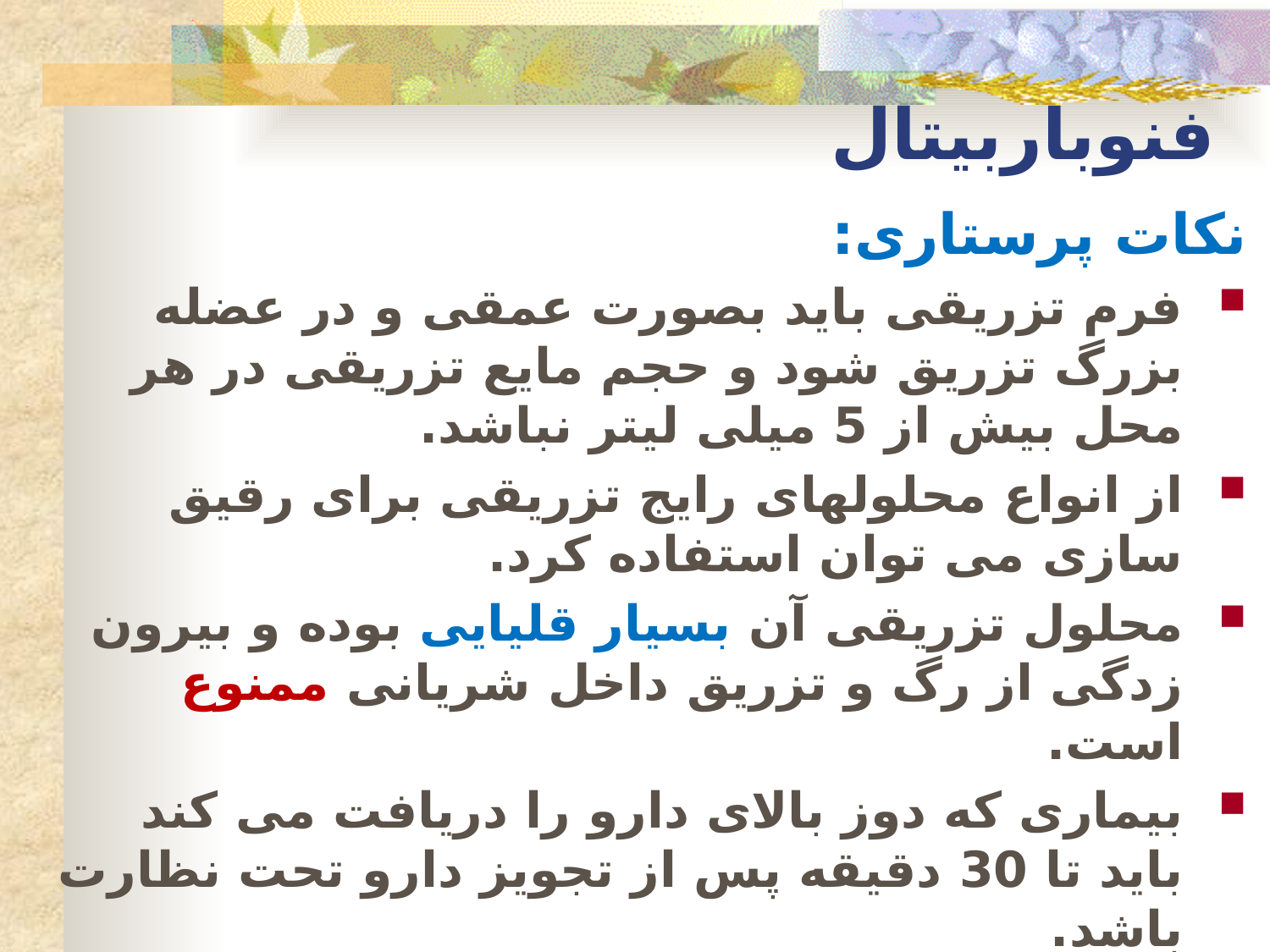

# فنوباربیتال
نکات پرستاری:
فرم تزریقی باید بصورت عمقی و در عضله بزرگ تزریق شود و حجم مایع تزریقی در هر محل بیش از 5 میلی لیتر نباشد.
از انواع محلولهای رایج تزریقی برای رقیق سازی می توان استفاده کرد.
محلول تزریقی آن بسیار قلیایی بوده و بیرون زدگی از رگ و تزریق داخل شریانی ممنوع است.
بیماری که دوز بالای دارو را دریافت می کند باید تا 30 دقیقه پس از تجویز دارو تحت نظارت باشد.
از آنجاییکه حداقل 15 دقیقه طول میکشد تا پس از تزریق IV حداکثر غلظت دارو در مغز حاصل شود، کنترل تشنج هم با تاخیر خواهد بود لذا از تجویز دوز بیش از حد بایستی خودداری نمود.